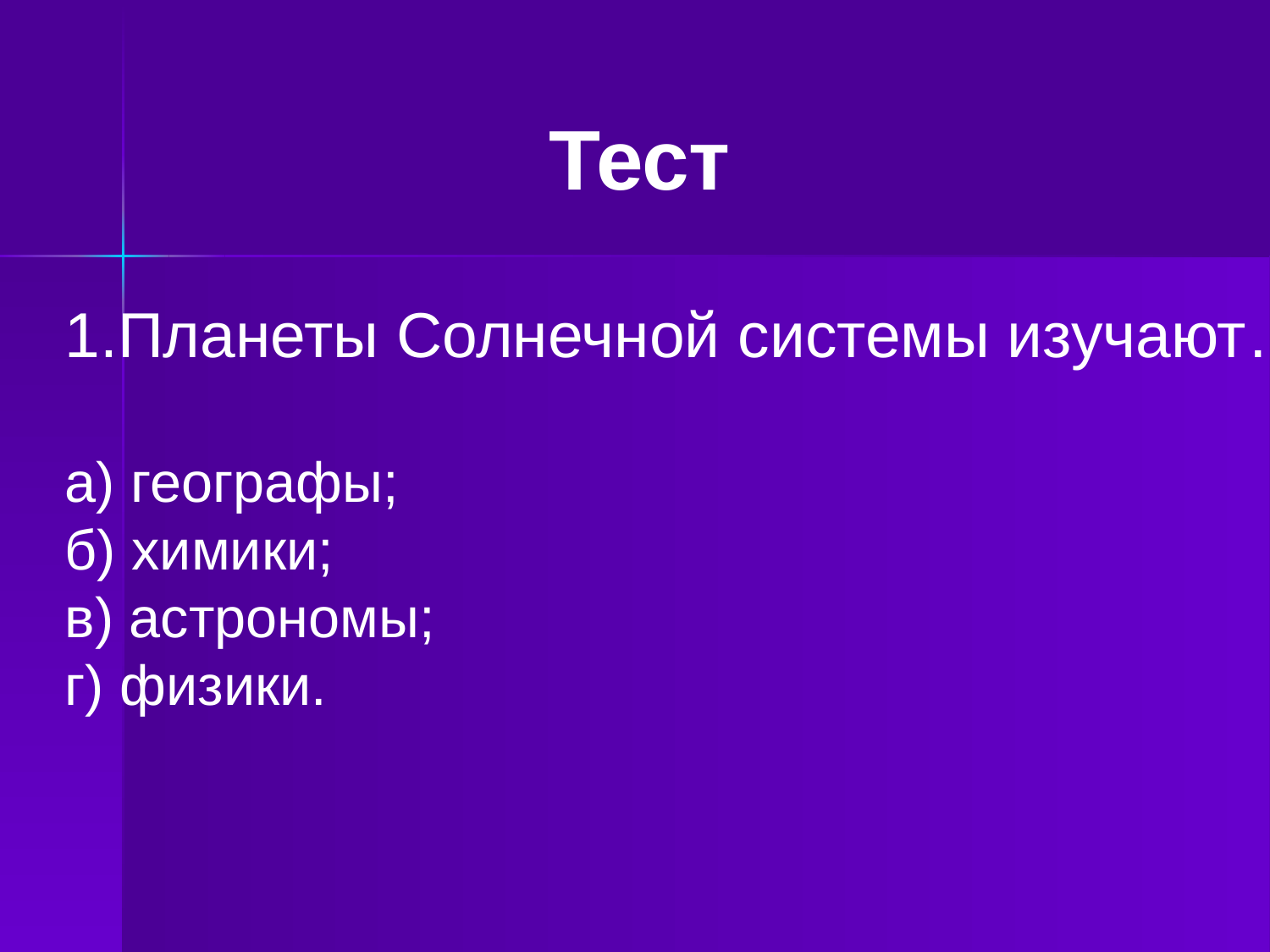

Тест
1.Планеты Солнечной системы изучают…

а) географы;
б) химики;
в) астрономы;
г) физики.